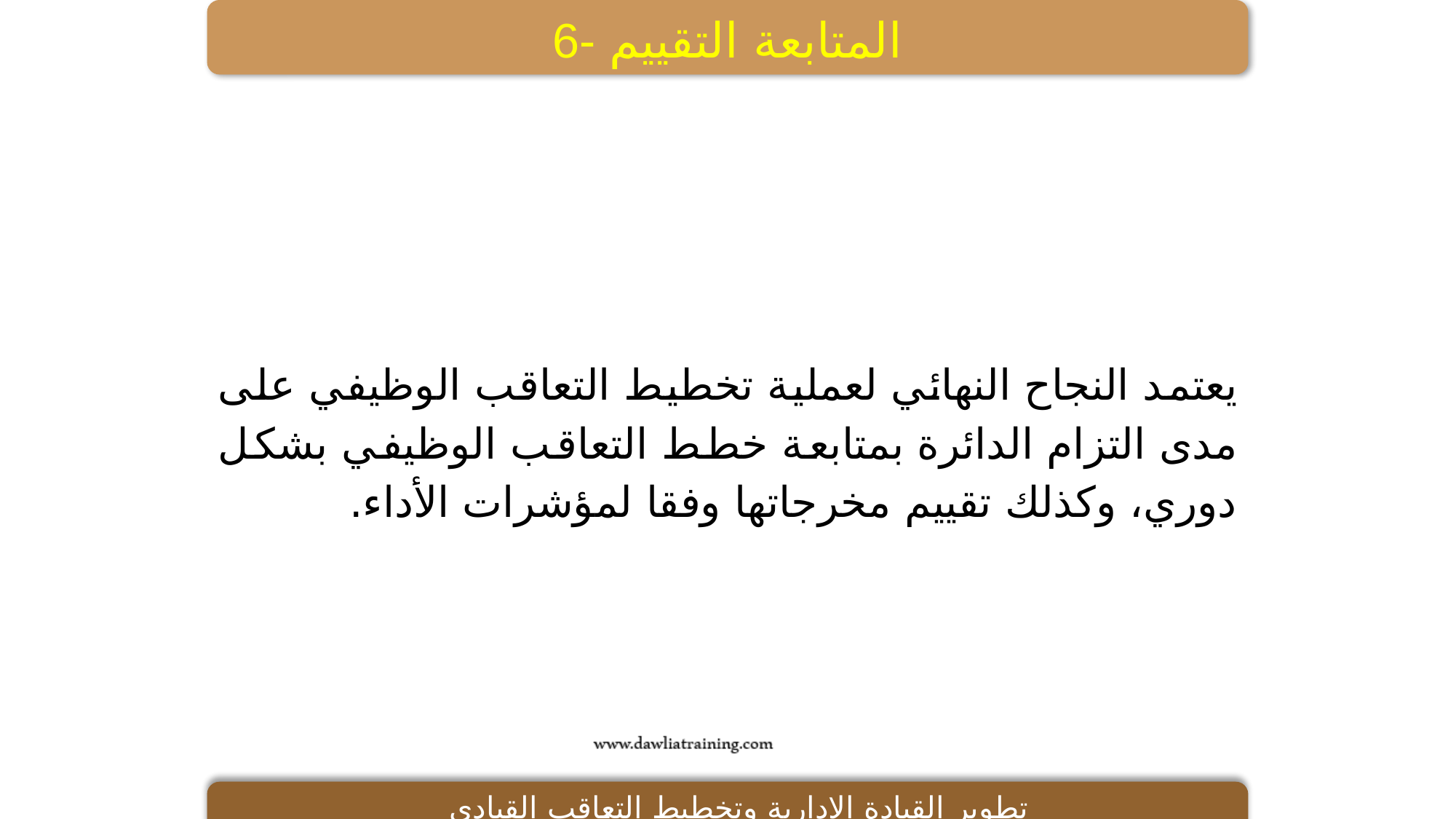

6- المتابعة التقييم
يعتمد النجاح النهائي لعملية تخطيط التعاقب الوظيفي على مدى التزام الدائرة بمتابعة خطط التعاقب الوظيفي بشكل دوري، وكذلك تقييم مخرجاتها وفقا لمؤشرات الأداء.

تطوير القيادة الإدارية وتخطيط التعاقب القيادي